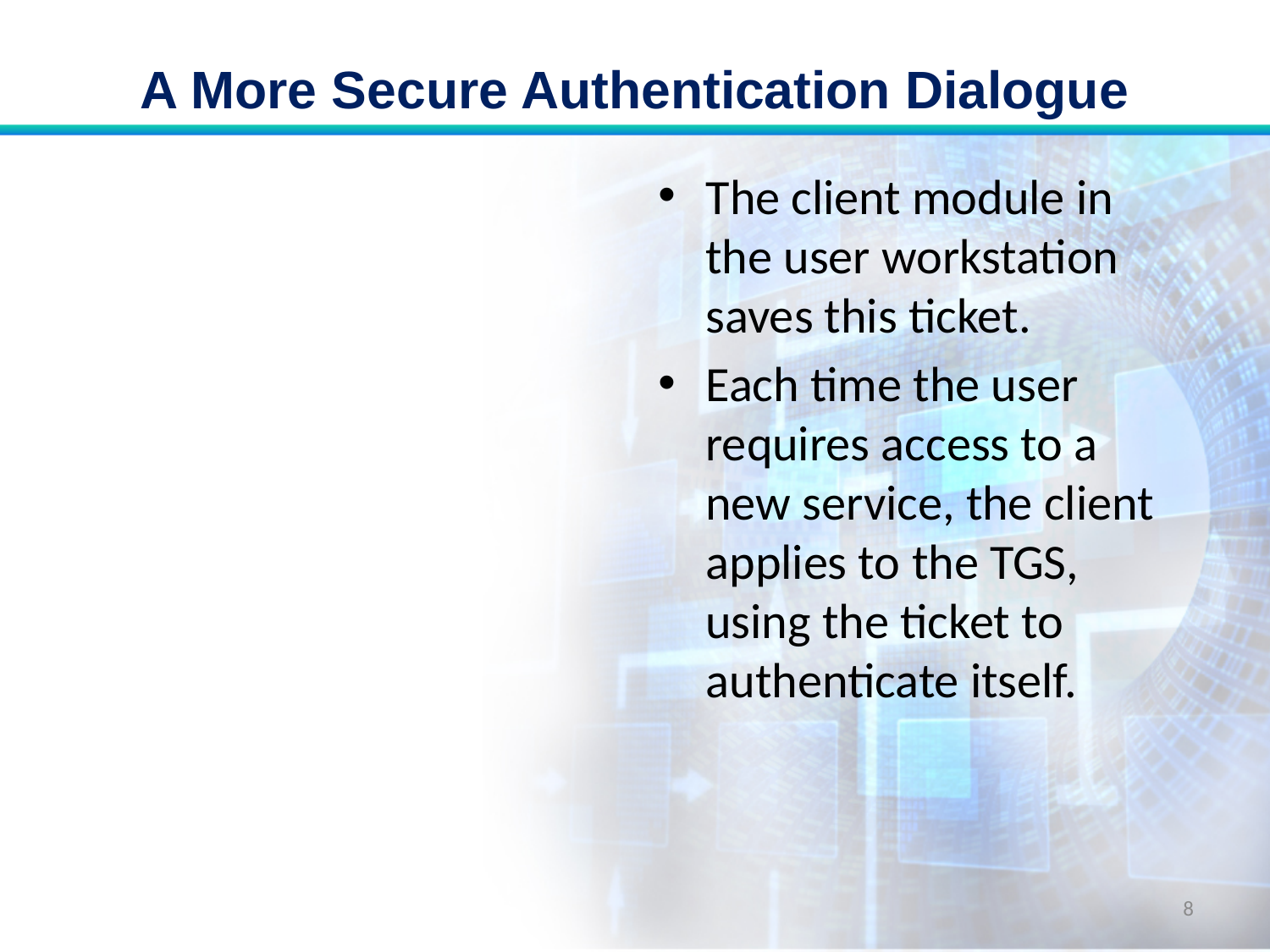

# A More Secure Authentication Dialogue
The client module in the user workstation saves this ticket.
Each time the user requires access to a new service, the client applies to the TGS, using the ticket to authenticate itself.
8